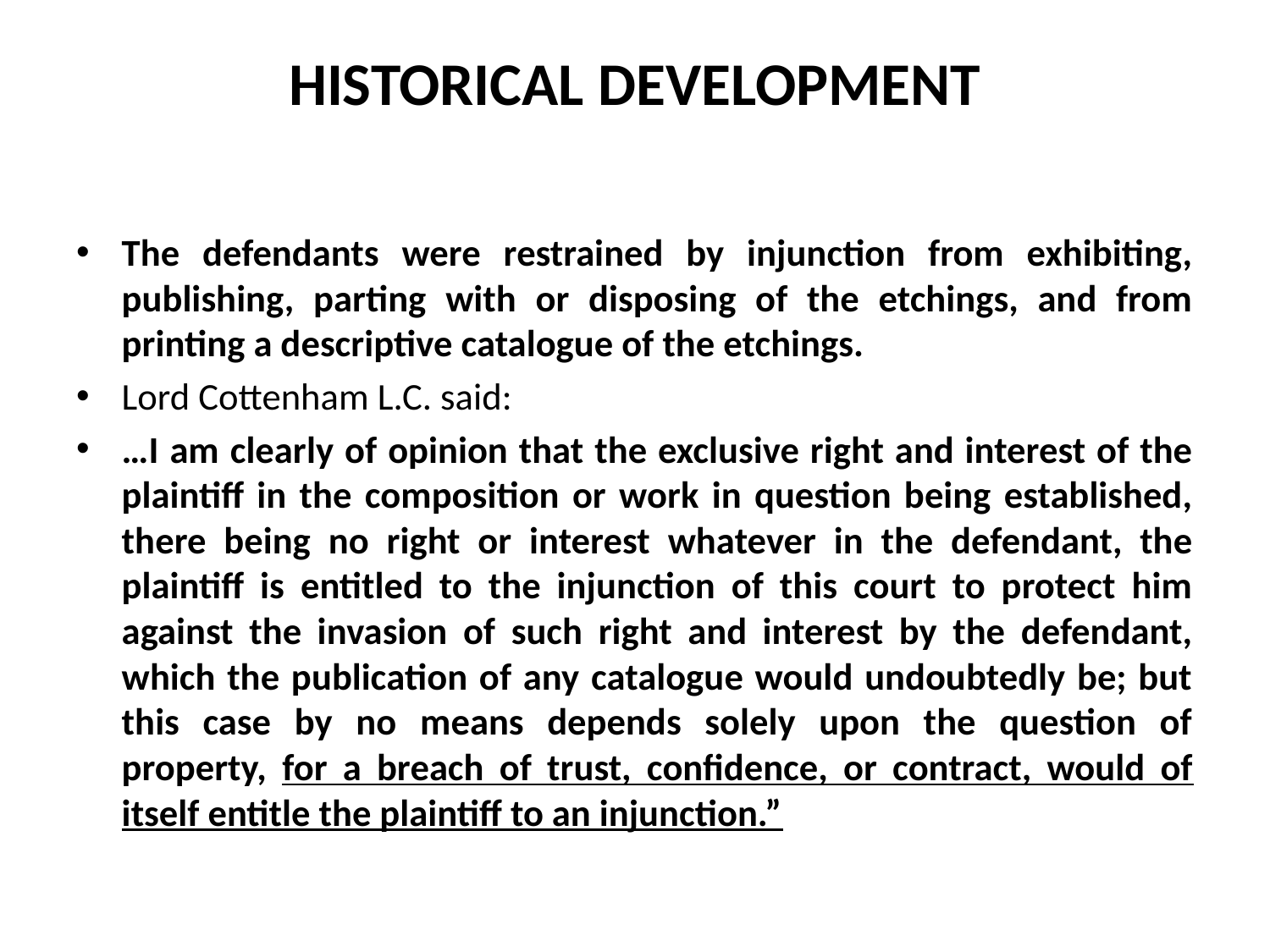

# HISTORICAL DEVELOPMENT
The defendants were restrained by injunction from exhibiting, publishing, parting with or disposing of the etchings, and from printing a descriptive catalogue of the etchings.
Lord Cottenham L.C. said:
…I am clearly of opinion that the exclusive right and interest of the plaintiff in the composition or work in question being established, there being no right or interest whatever in the defendant, the plaintiff is entitled to the injunction of this court to protect him against the invasion of such right and interest by the defendant, which the publication of any catalogue would undoubtedly be; but this case by no means depends solely upon the question of property, for a breach of trust, confidence, or contract, would of itself entitle the plaintiff to an injunction.”